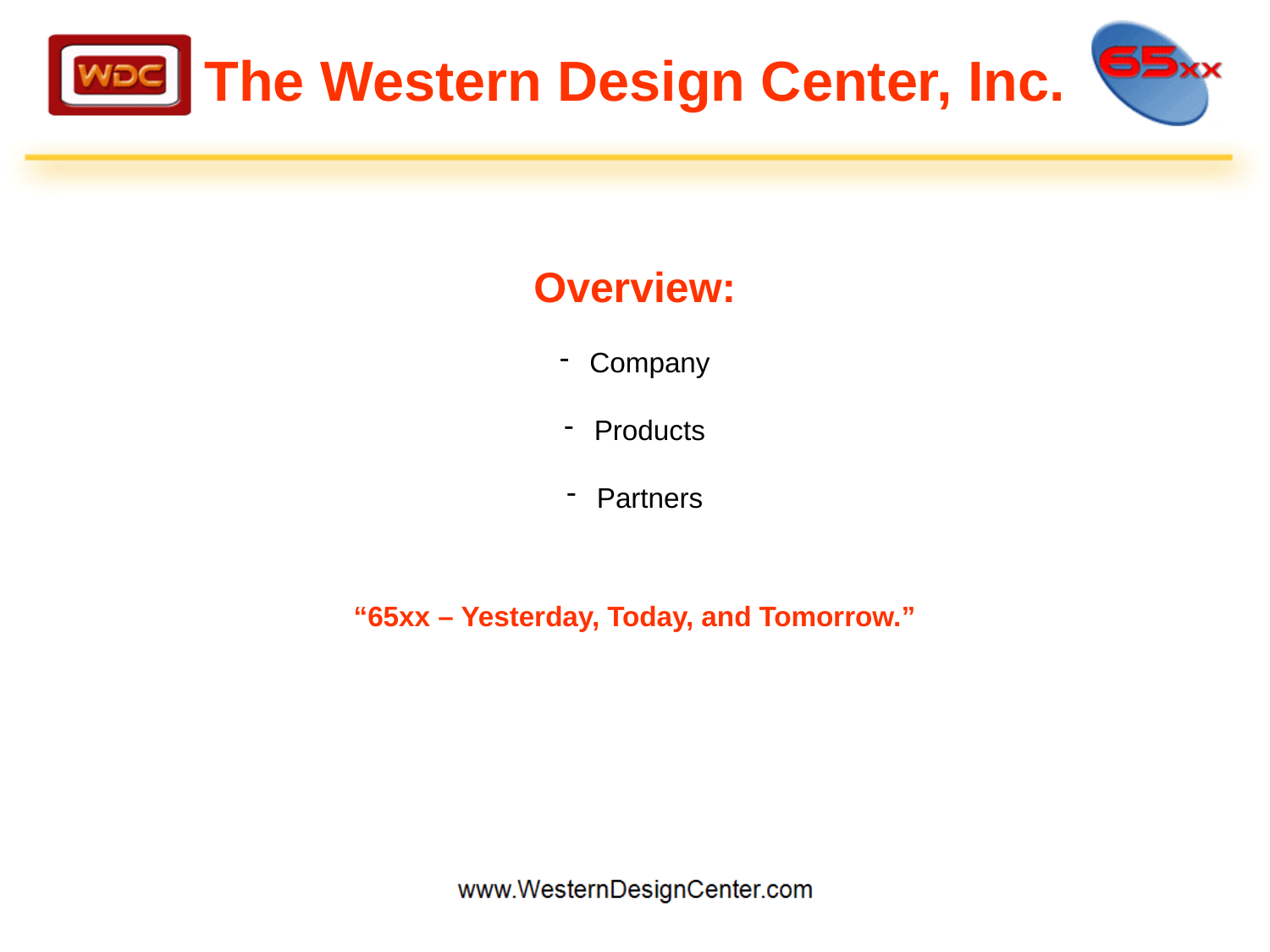

The Western Design Center, Inc.
Overview:

Company

Products

Partners

“65xx – Yesterday, Today, and Tomorrow.”